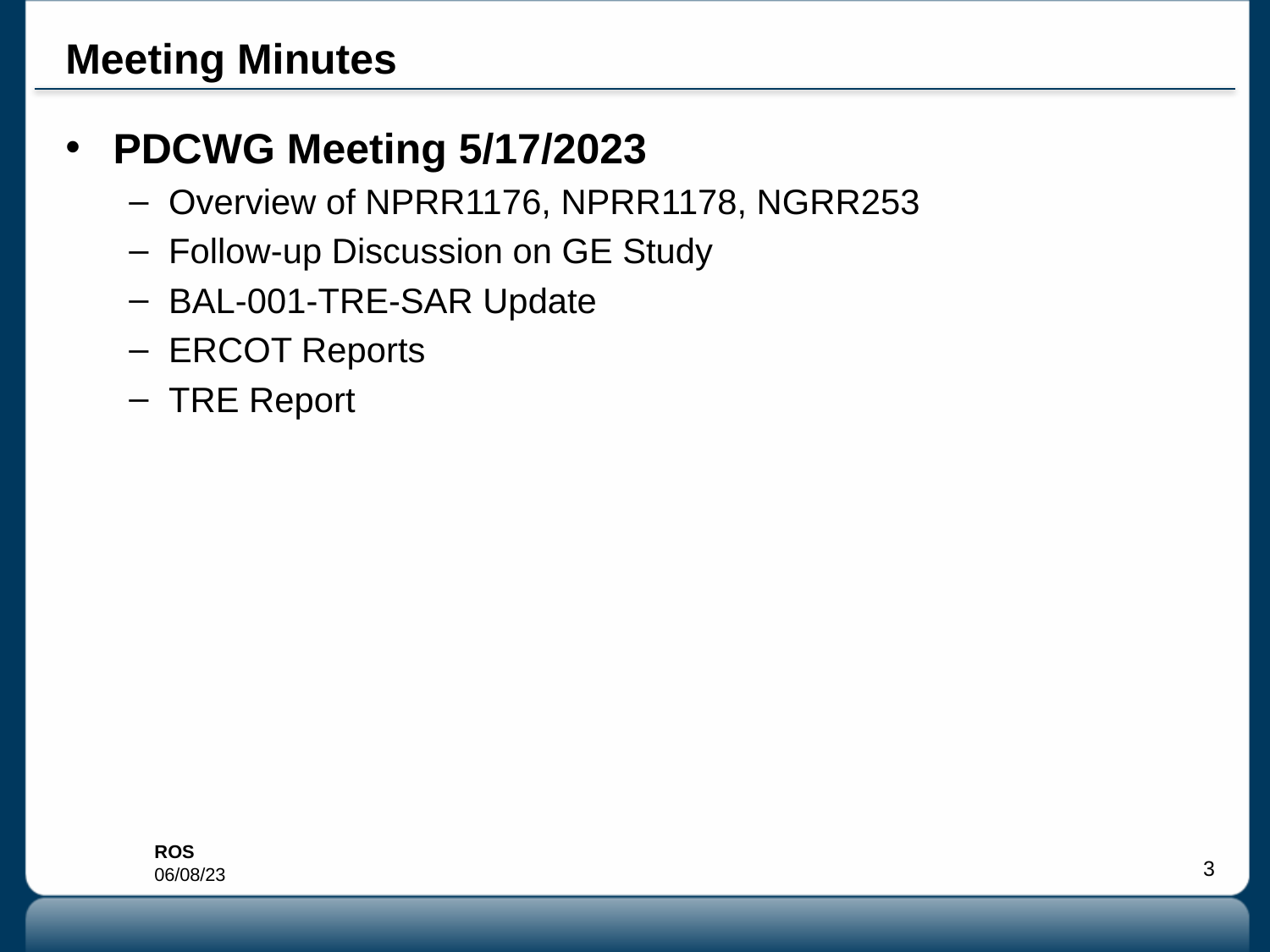

# Meeting Minutes
PDCWG Meeting 5/17/2023
Overview of NPRR1176, NPRR1178, NGRR253
Follow-up Discussion on GE Study
BAL-001-TRE-SAR Update
ERCOT Reports
TRE Report